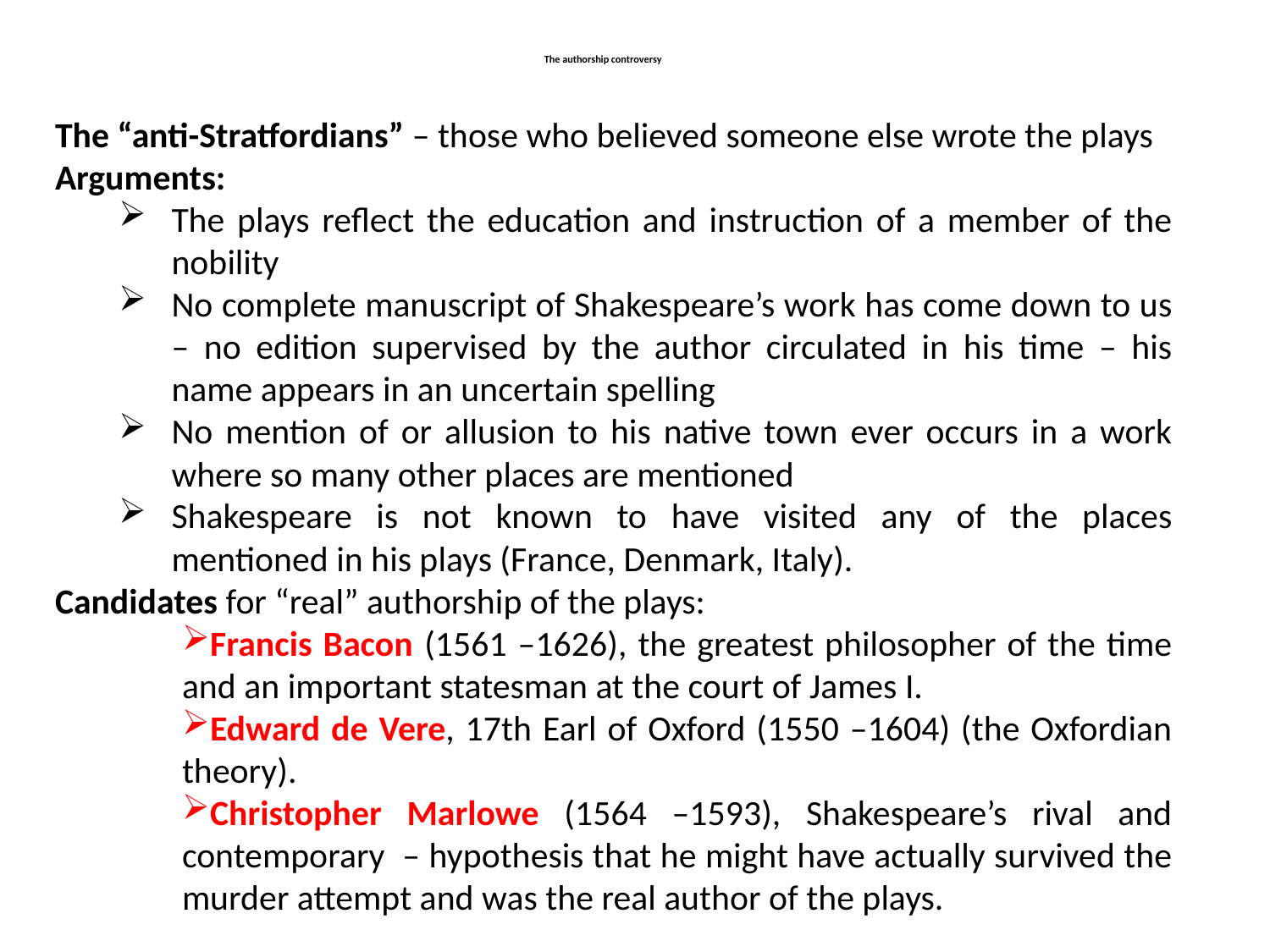

# The authorship controversy
The “anti-Stratfordians” – those who believed someone else wrote the plays
Arguments:
The plays reflect the education and instruction of a member of the nobility
No complete manuscript of Shakespeare’s work has come down to us – no edition supervised by the author circulated in his time – his name appears in an uncertain spelling
No mention of or allusion to his native town ever occurs in a work where so many other places are mentioned
Shakespeare is not known to have visited any of the places mentioned in his plays (France, Denmark, Italy).
Candidates for “real” authorship of the plays:
Francis Bacon (1561 –1626), the greatest philosopher of the time and an important statesman at the court of James I.
Edward de Vere, 17th Earl of Oxford (1550 –1604) (the Oxfordian theory).
Christopher Marlowe (1564 –1593), Shakespeare’s rival and contemporary  – hypothesis that he might have actually survived the murder attempt and was the real author of the plays.